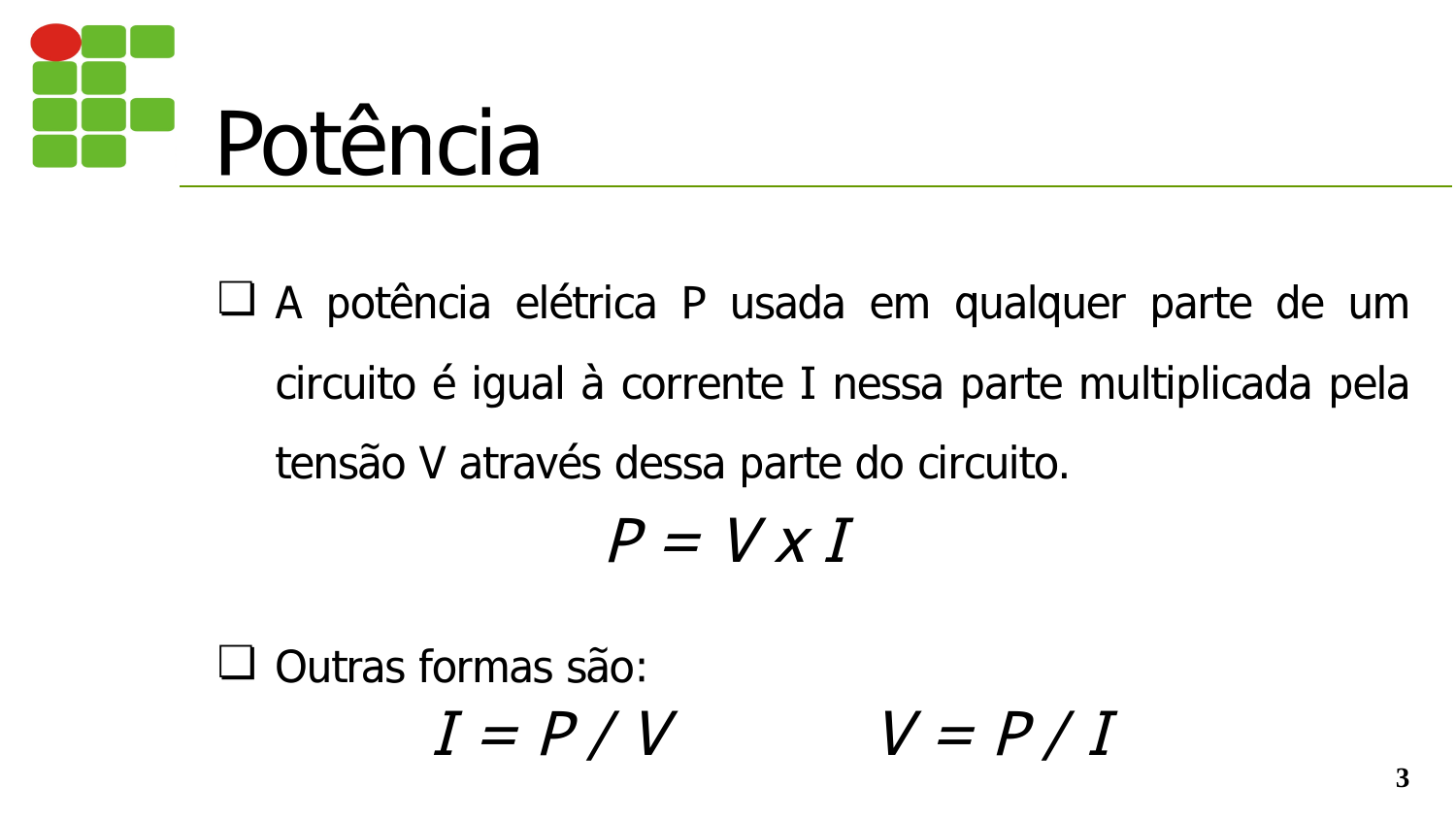

# Potência
A potência elétrica P usada em qualquer parte de um circuito é igual à corrente I nessa parte multiplicada pela tensão V através dessa parte do circuito.
P = V x I
Outras formas são:
I = P / V
V = P / I
3